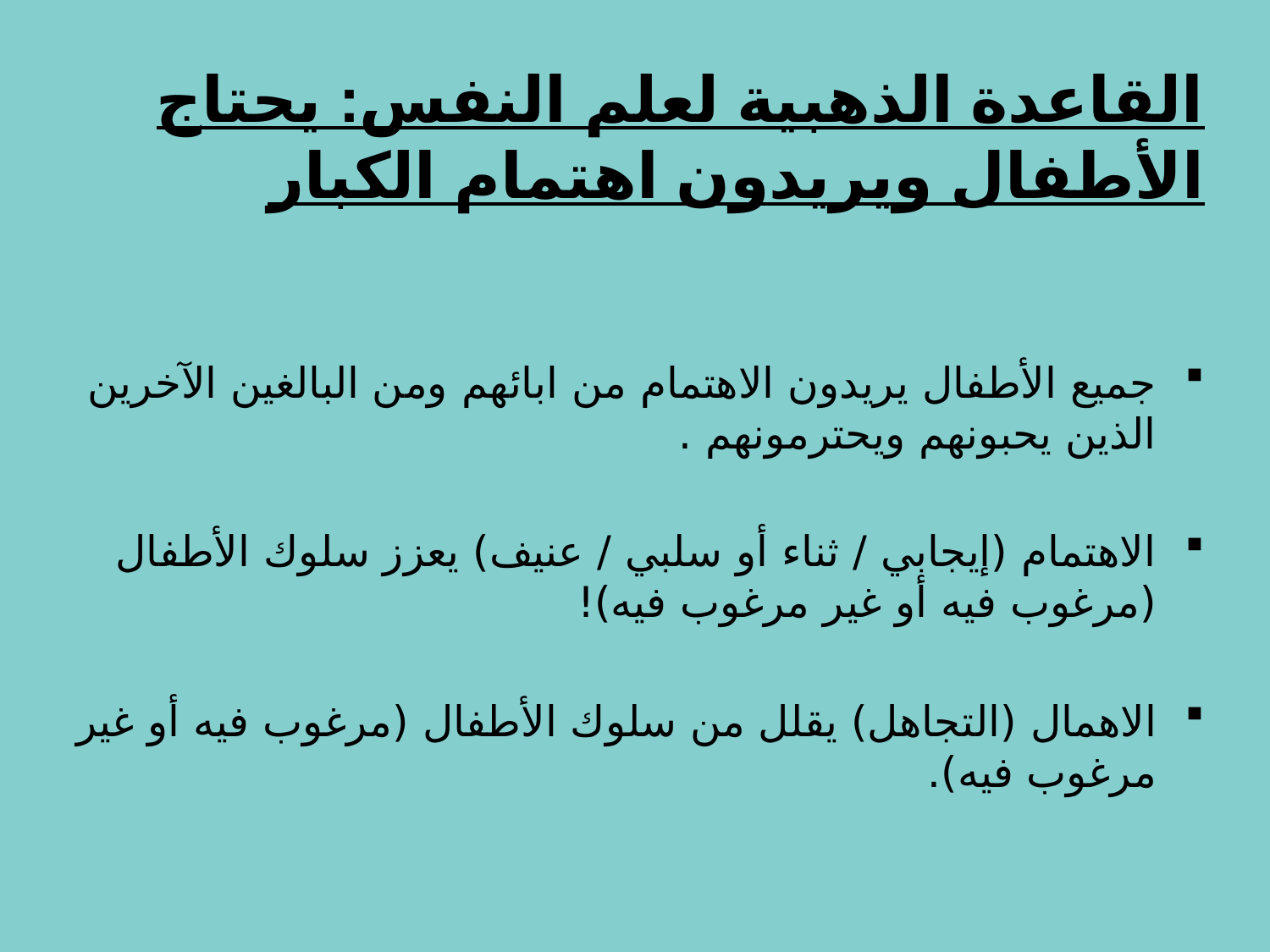

# القاعدة الذهبية لعلم النفس: يحتاج الأطفال ويريدون اهتمام الكبار
جميع الأطفال يريدون الاهتمام من ابائهم ومن البالغين الآخرين الذين يحبونهم ويحترمونهم .

الاهتمام (إيجابي / ثناء أو سلبي / عنيف) يعزز سلوك الأطفال (مرغوب فيه أو غير مرغوب فيه)!

الاهمال (التجاهل) يقلل من سلوك الأطفال (مرغوب فيه أو غير مرغوب فيه).